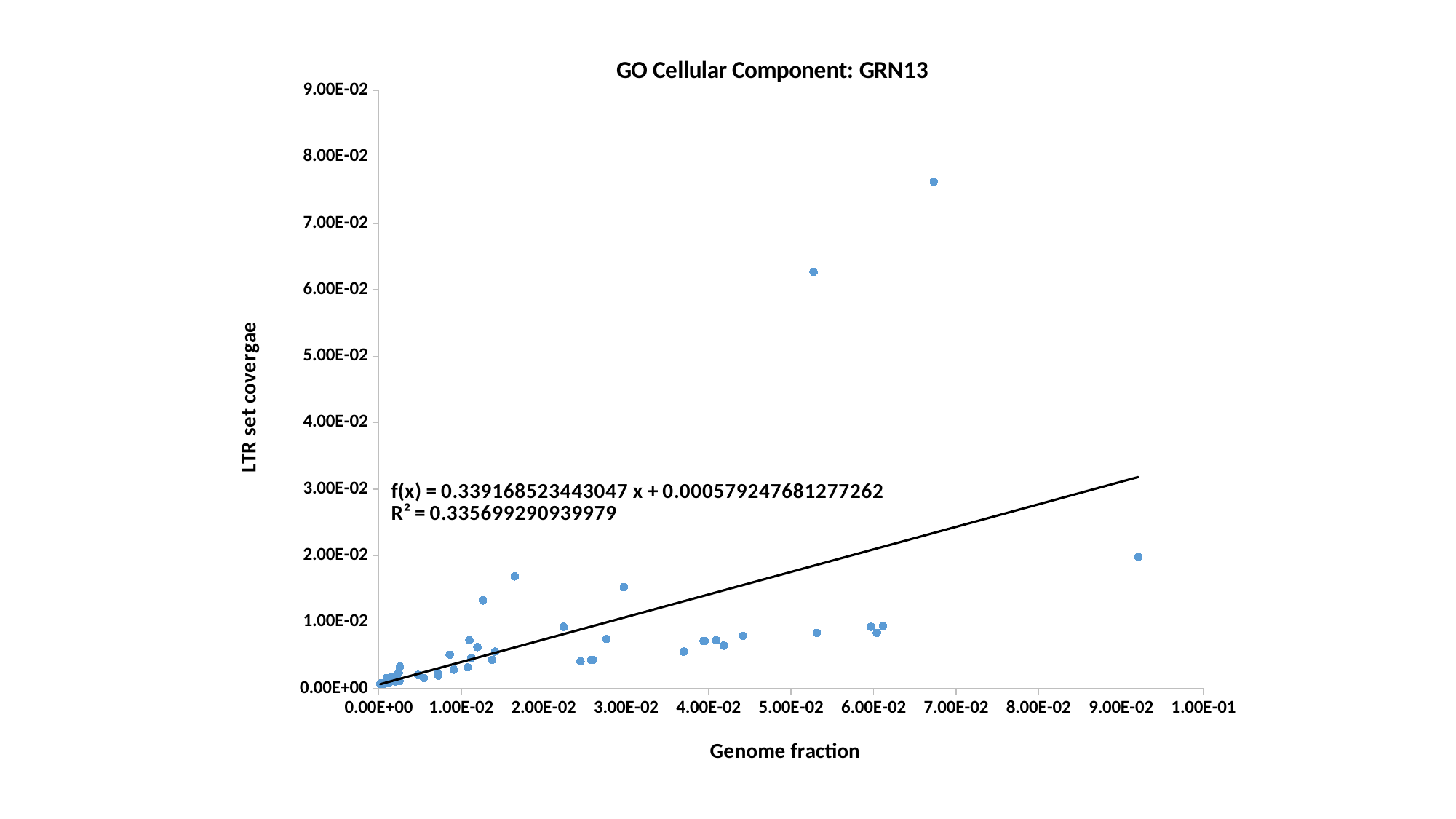

### Chart: GO Cellular Component: GRN13

| Category | LTR fraction |
|---|---|